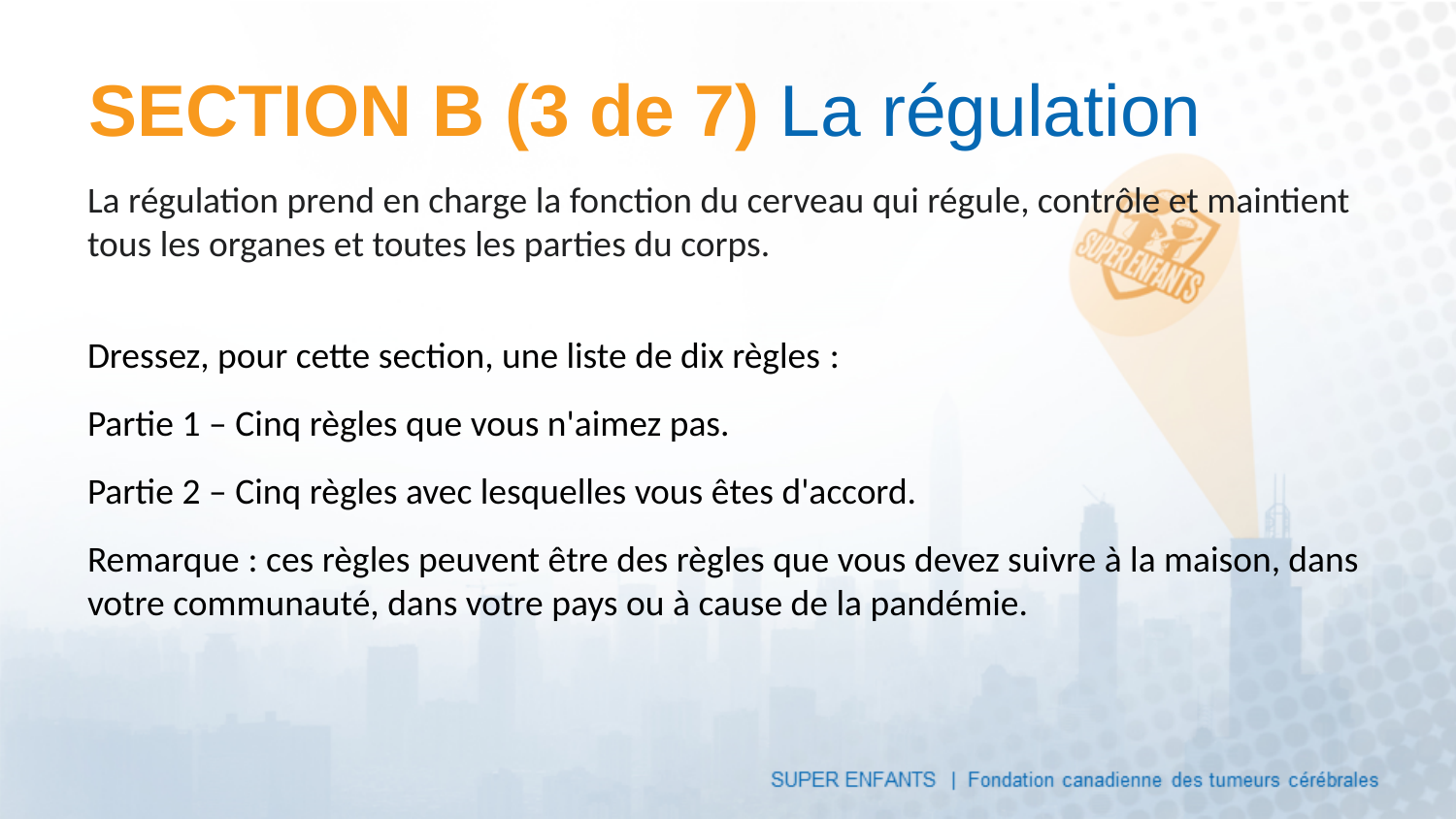

# SECTION B (3 de 7) La régulation
La régulation prend en charge la fonction du cerveau qui régule, contrôle et maintient tous les organes et toutes les parties du corps.
Dressez, pour cette section, une liste de dix règles :
Partie 1 – Cinq règles que vous n'aimez pas.
Partie 2 – Cinq règles avec lesquelles vous êtes d'accord.
Remarque : ces règles peuvent être des règles que vous devez suivre à la maison, dans votre communauté, dans votre pays ou à cause de la pandémie.